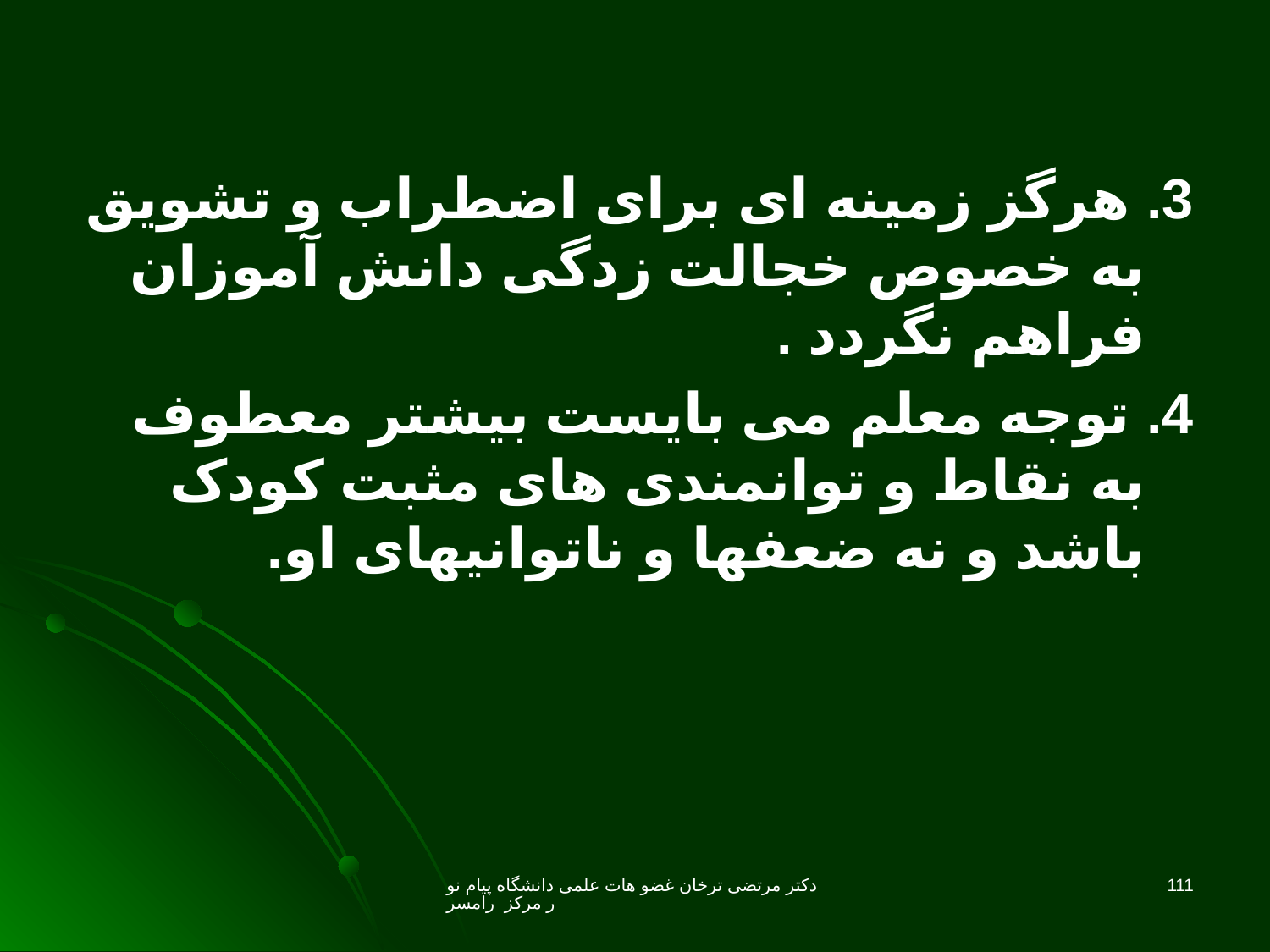

3. هرگز زمینه ای برای اضطراب و تشویق به خصوص خجالت زدگی دانش آموزان فراهم نگردد .
4. توجه معلم می بایست بیشتر معطوف به نقاط و توانمندی های مثبت کودک باشد و نه ضعفها و ناتوانیهای او.

دکتر مرتضی ترخان غضو هات علمی دانشگاه پیام نور مرکز رامسر
111